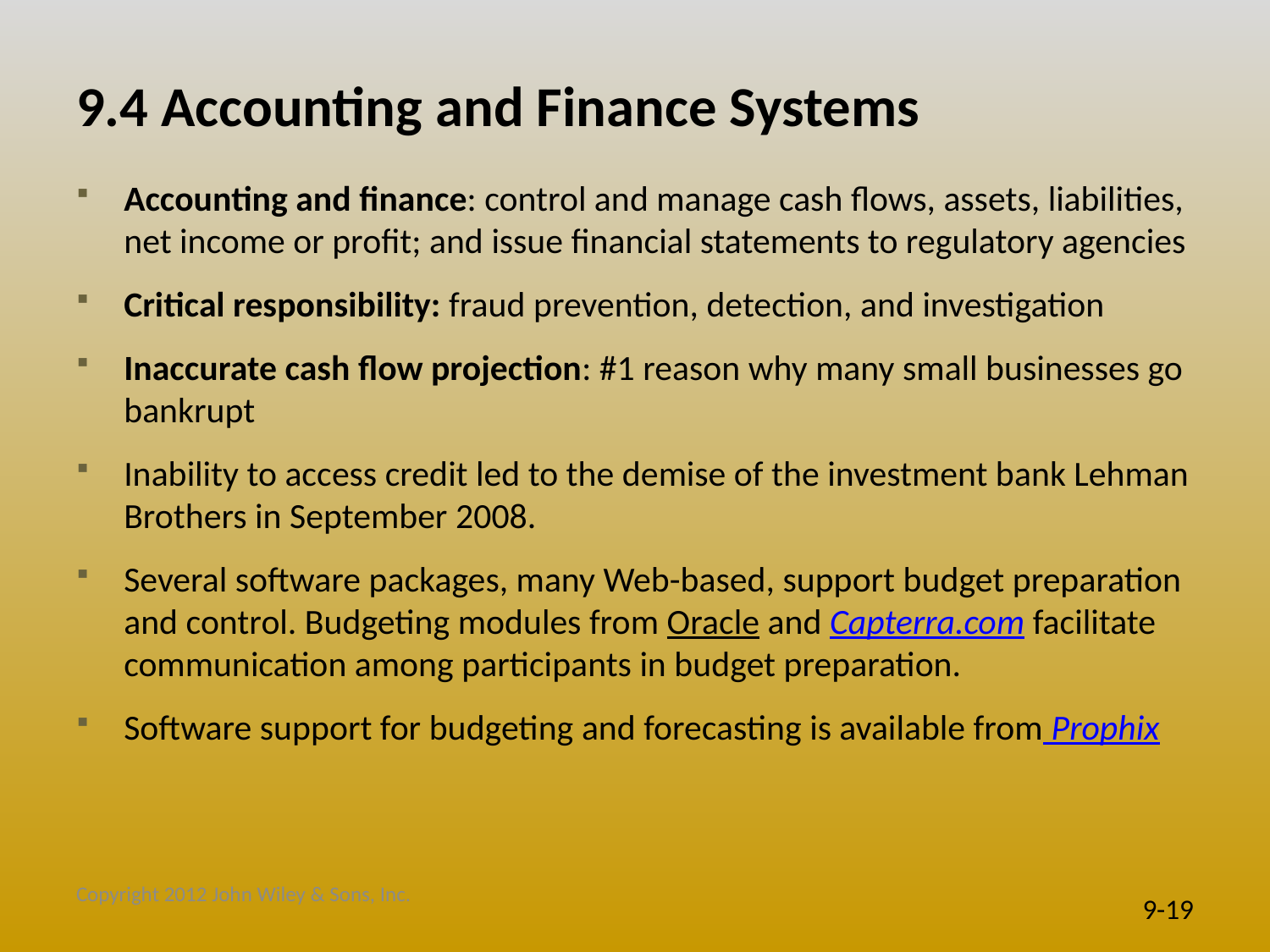

# 9.4 Accounting and Finance Systems
Accounting and finance: control and manage cash flows, assets, liabilities, net income or profit; and issue financial statements to regulatory agencies
Critical responsibility: fraud prevention, detection, and investigation
Inaccurate cash flow projection: #1 reason why many small businesses go bankrupt
Inability to access credit led to the demise of the investment bank Lehman Brothers in September 2008.
Several software packages, many Web-based, support budget preparation and control. Budgeting modules from Oracle and Capterra.com facilitate communication among participants in budget preparation.
Software support for budgeting and forecasting is available from Prophix
Copyright 2012 John Wiley & Sons, Inc.
9-19